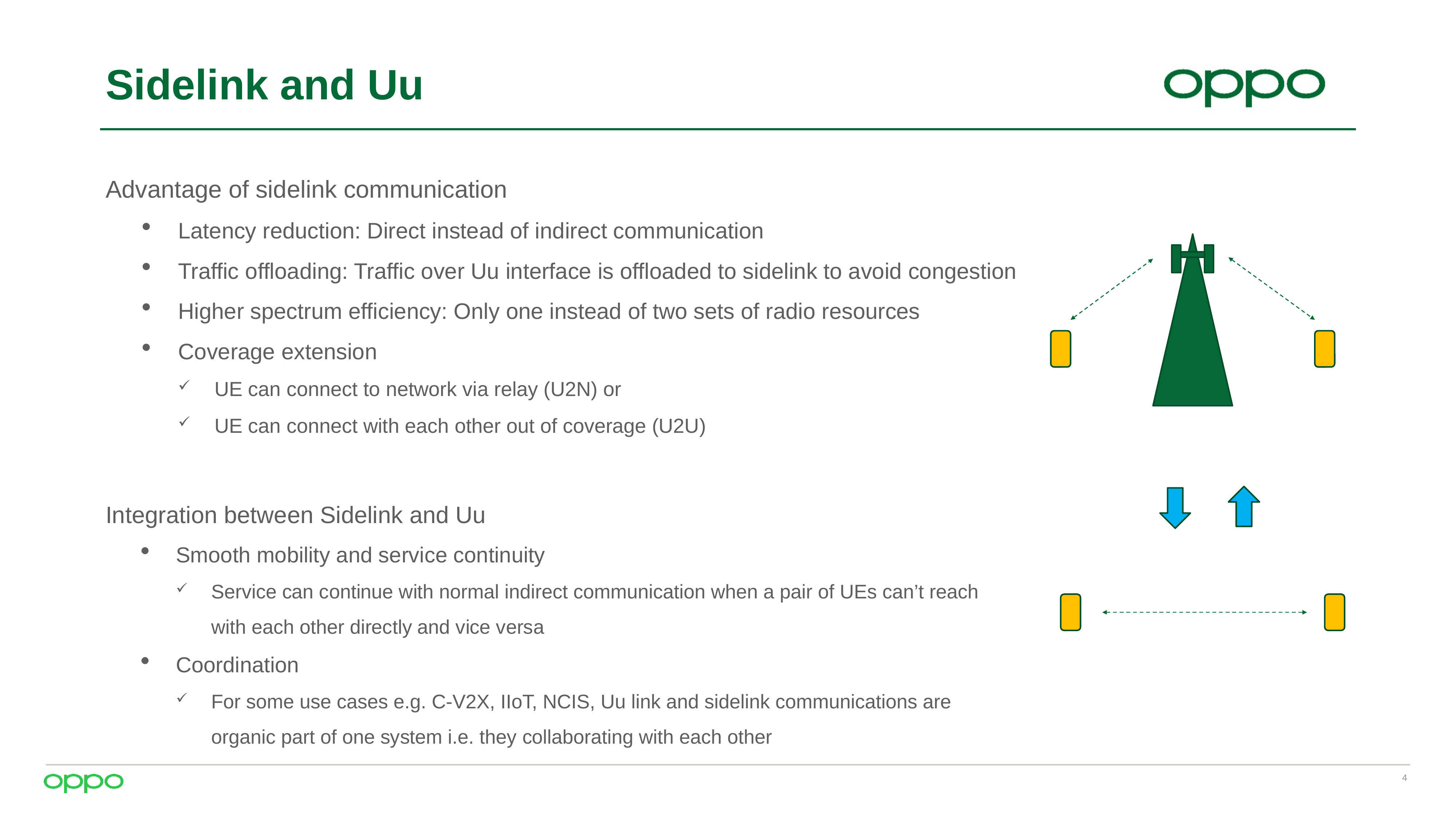

# Sidelink and Uu
Advantage of sidelink communication
Latency reduction: Direct instead of indirect communication
Traffic offloading: Traffic over Uu interface is offloaded to sidelink to avoid congestion
Higher spectrum efficiency: Only one instead of two sets of radio resources
Coverage extension
UE can connect to network via relay (U2N) or
UE can connect with each other out of coverage (U2U)

Integration between Sidelink and Uu
Smooth mobility and service continuity
Service can continue with normal indirect communication when a pair of UEs can’t reach with each other directly and vice versa
Coordination
For some use cases e.g. C-V2X, IIoT, NCIS, Uu link and sidelink communications are organic part of one system i.e. they collaborating with each other